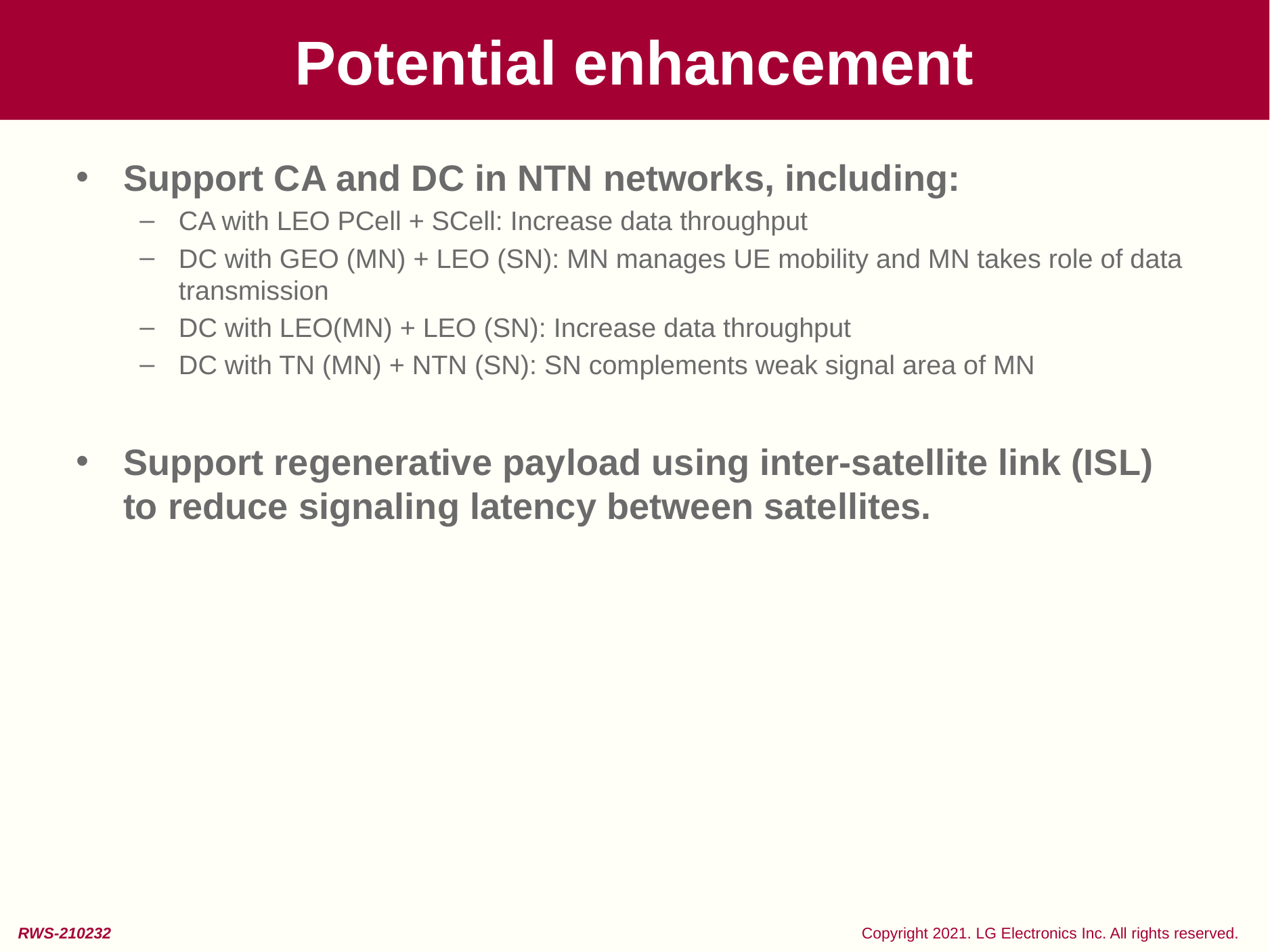

# Potential enhancement
Support CA and DC in NTN networks, including:
CA with LEO PCell + SCell: Increase data throughput
DC with GEO (MN) + LEO (SN): MN manages UE mobility and MN takes role of data transmission
DC with LEO(MN) + LEO (SN): Increase data throughput
DC with TN (MN) + NTN (SN): SN complements weak signal area of MN

Support regenerative payload using inter-satellite link (ISL) to reduce signaling latency between satellites.